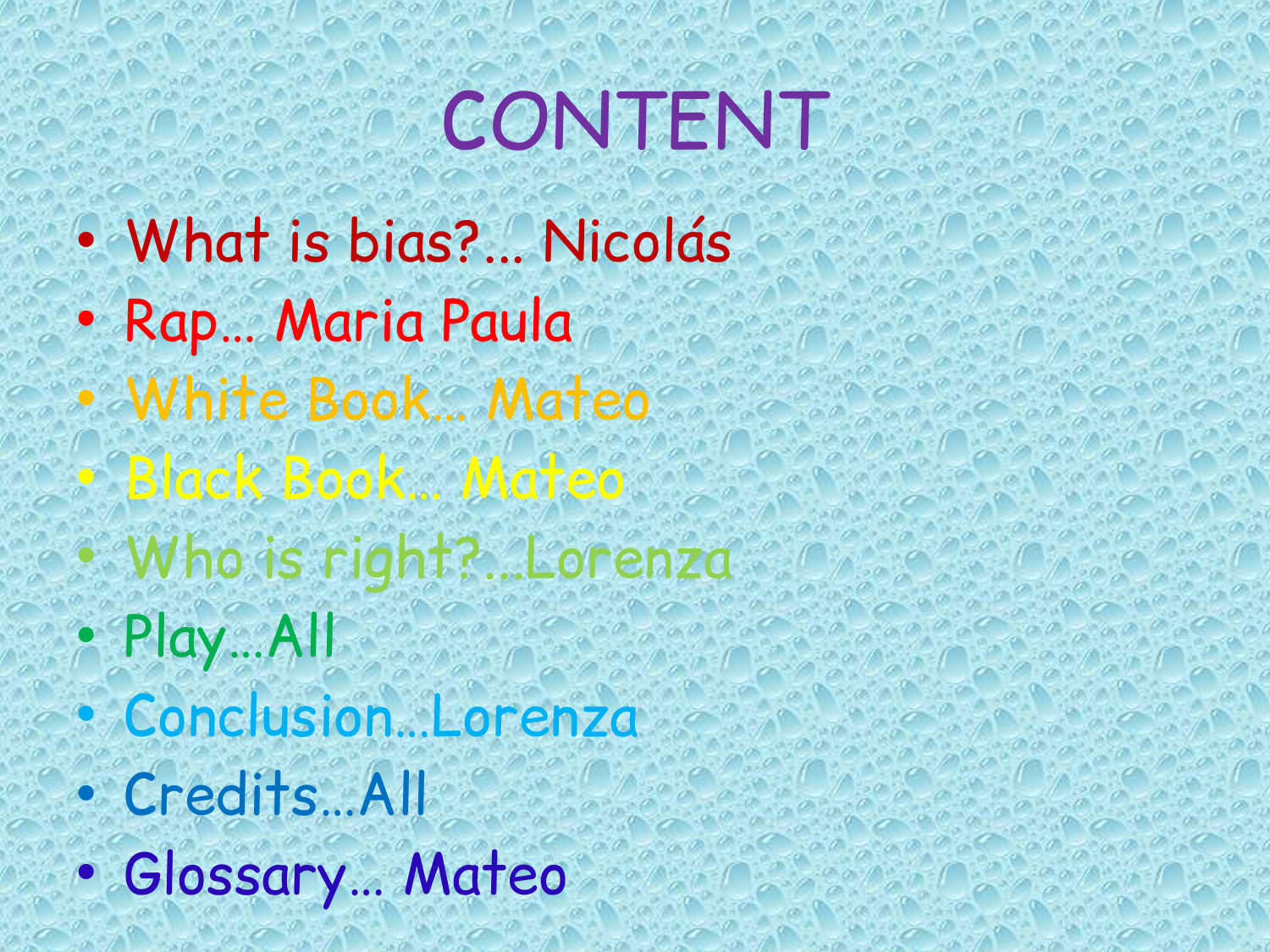

# CONTENT
What is bias?... Nicolás
Rap… Maria Paula
White Book… Mateo
Black Book… Mateo
Who is right?...Lorenza
Play…All
Conclusion…Lorenza
Credits…All
Glossary… Mateo